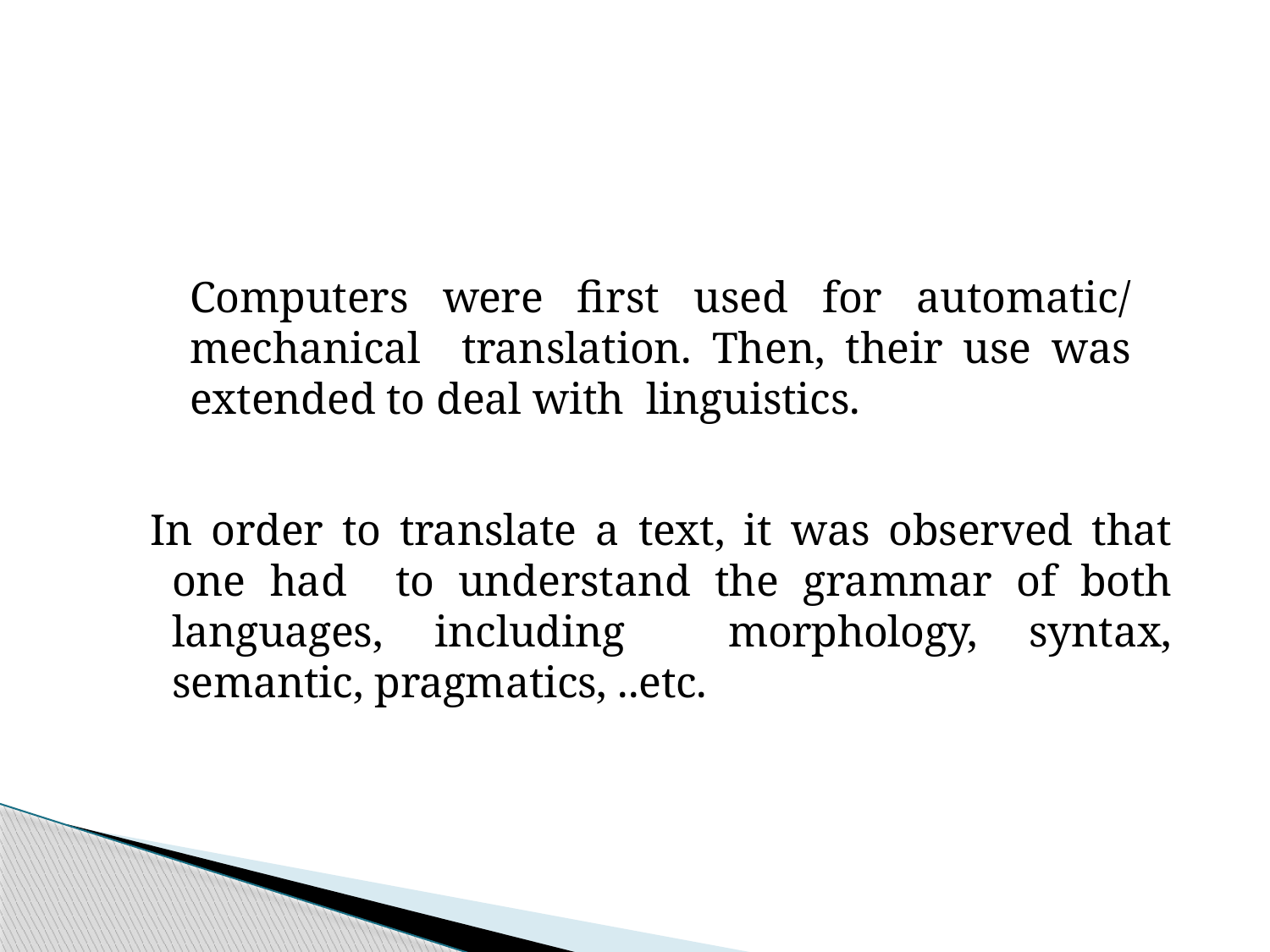

Computers were first used for automatic/ mechanical  translation. Then, their use was extended to deal with  linguistics.

In order to translate a text, it was observed that one had  to understand the grammar of both languages, including  morphology, syntax, semantic, pragmatics, ..etc.